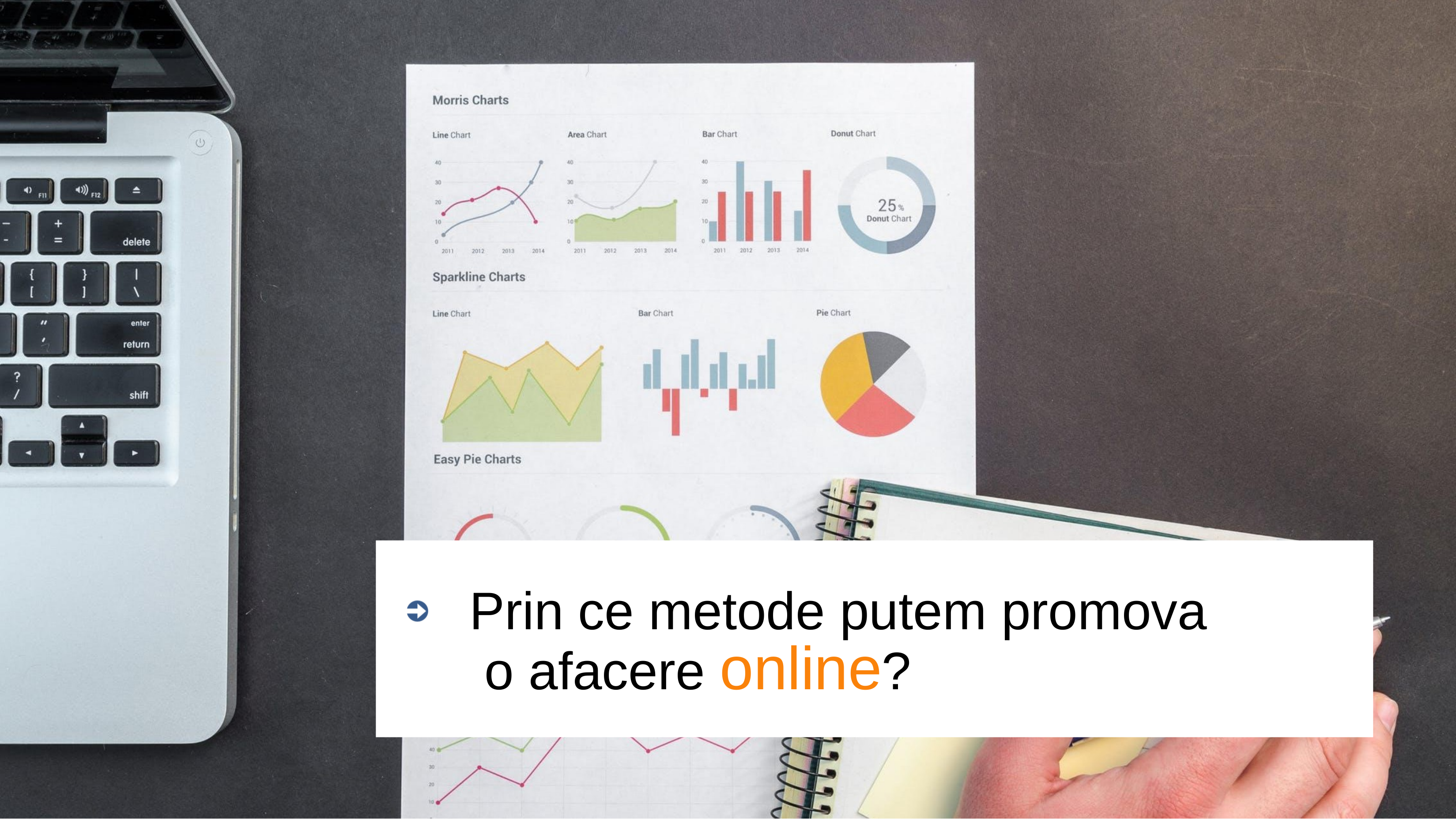

# Prin ce metode putem promova  o afacere online?
25